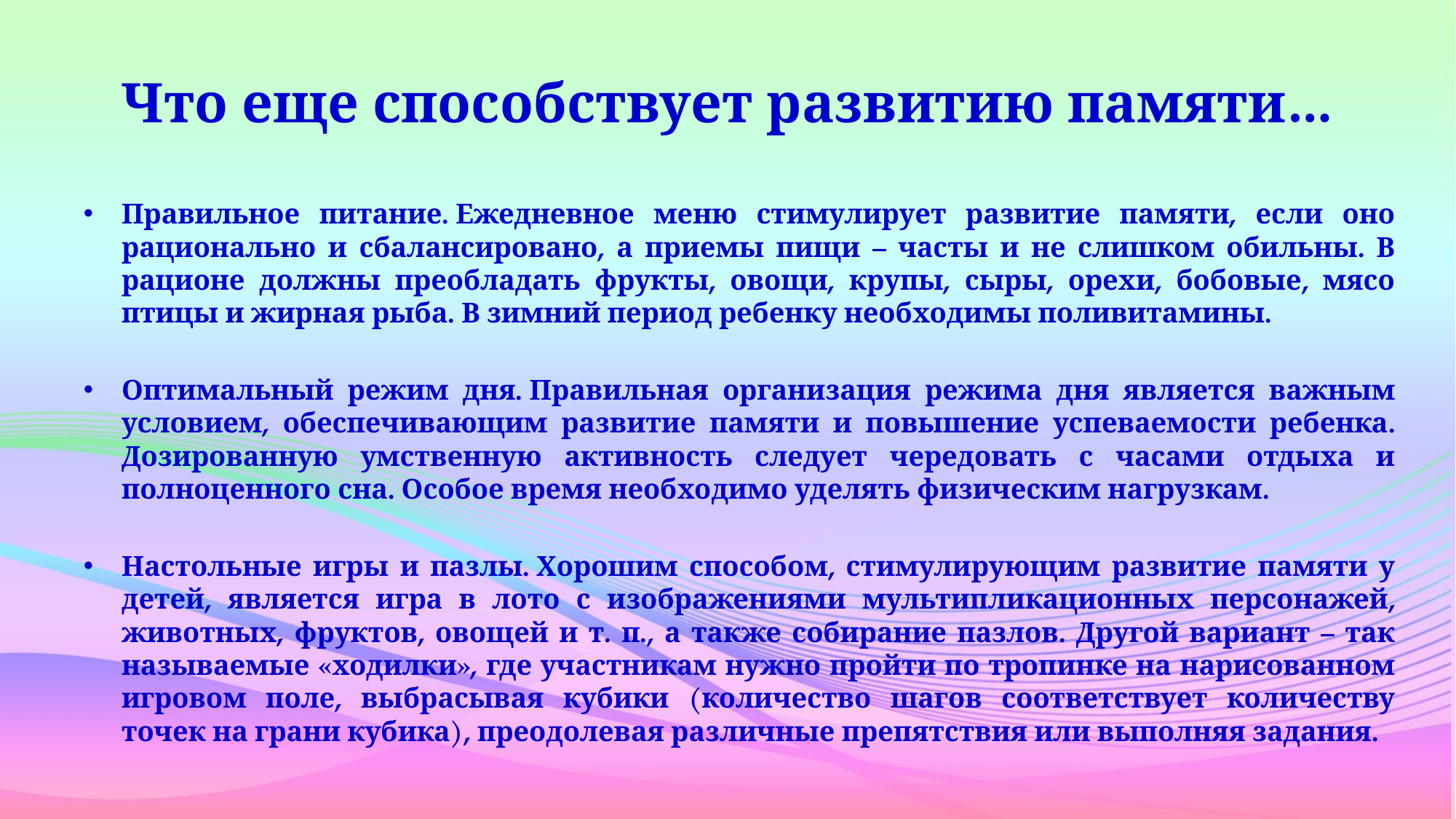

# Что еще способствует развитию памяти…
Правильное питание. Ежедневное меню стимулирует развитие памяти, если оно рационально и сбалансировано, а приемы пищи – часты и не слишком обильны. В рационе должны преобладать фрукты, овощи, крупы, сыры, орехи, бобовые, мясо птицы и жирная рыба. В зимний период ребенку необходимы поливитамины.

Оптимальный режим дня. Правильная организация режима дня является важным условием, обеспечивающим развитие памяти и повышение успеваемости ребенка. Дозированную умственную активность следует чередовать с часами отдыха и полноценного сна. Особое время необходимо уделять физическим нагрузкам.

Настольные игры и пазлы. Хорошим способом, стимулирующим развитие памяти у детей, является игра в лото с изображениями мультипликационных персонажей, животных, фруктов, овощей и т. п., а также собирание пазлов. Другой вариант – так называемые «ходилки», где участникам нужно пройти по тропинке на нарисованном игровом поле, выбрасывая кубики (количество шагов соответствует количеству точек на грани кубика), преодолевая различные препятствия или выполняя задания.